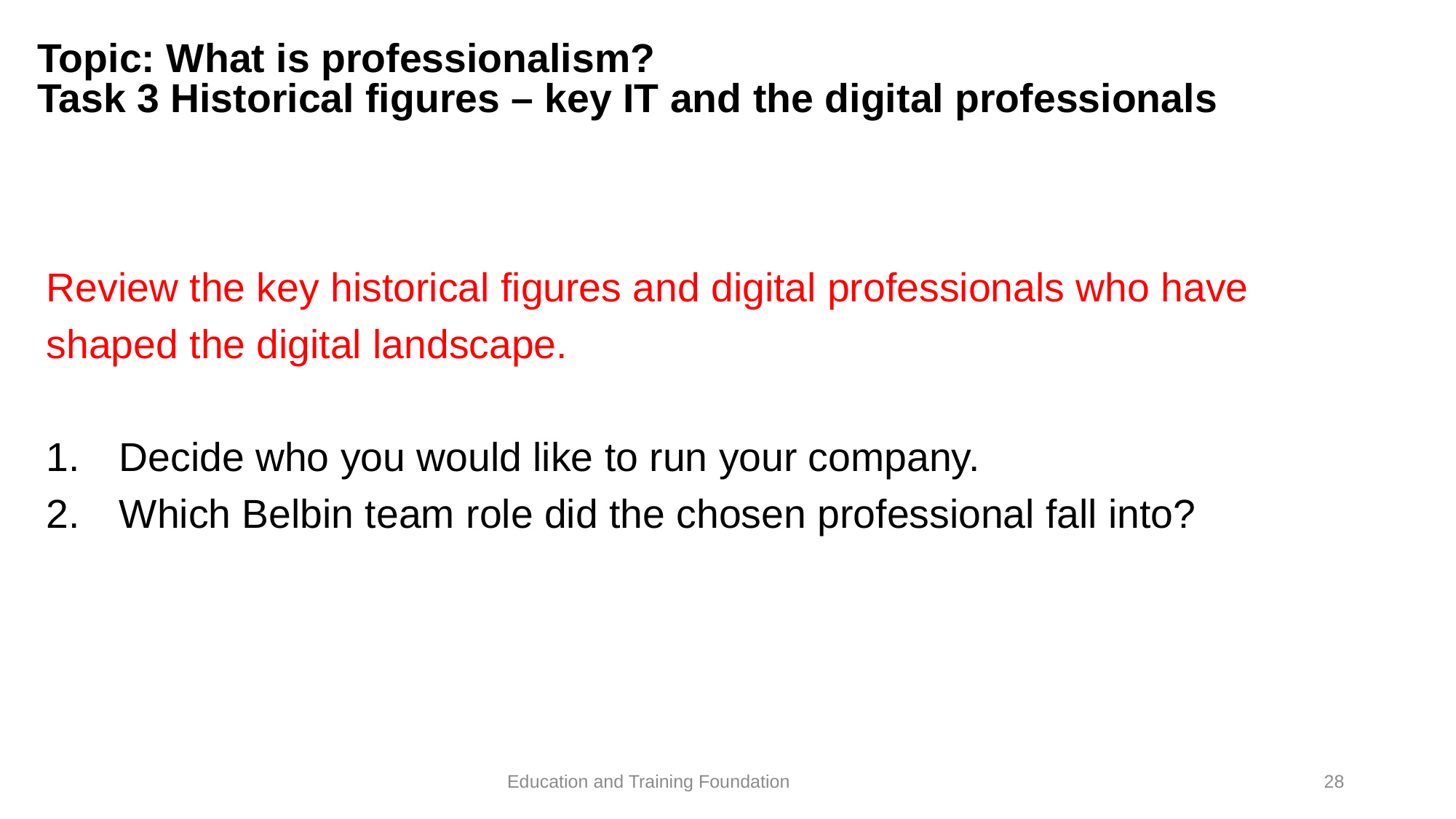

# Topic: What is professionalism? Task 3 Historical figures – key IT and the digital professionals

Review the key historical figures and digital professionals who have shaped the digital landscape.

Decide who you would like to run your company.
Which Belbin team role did the chosen professional fall into?

28
Education and Training Foundation